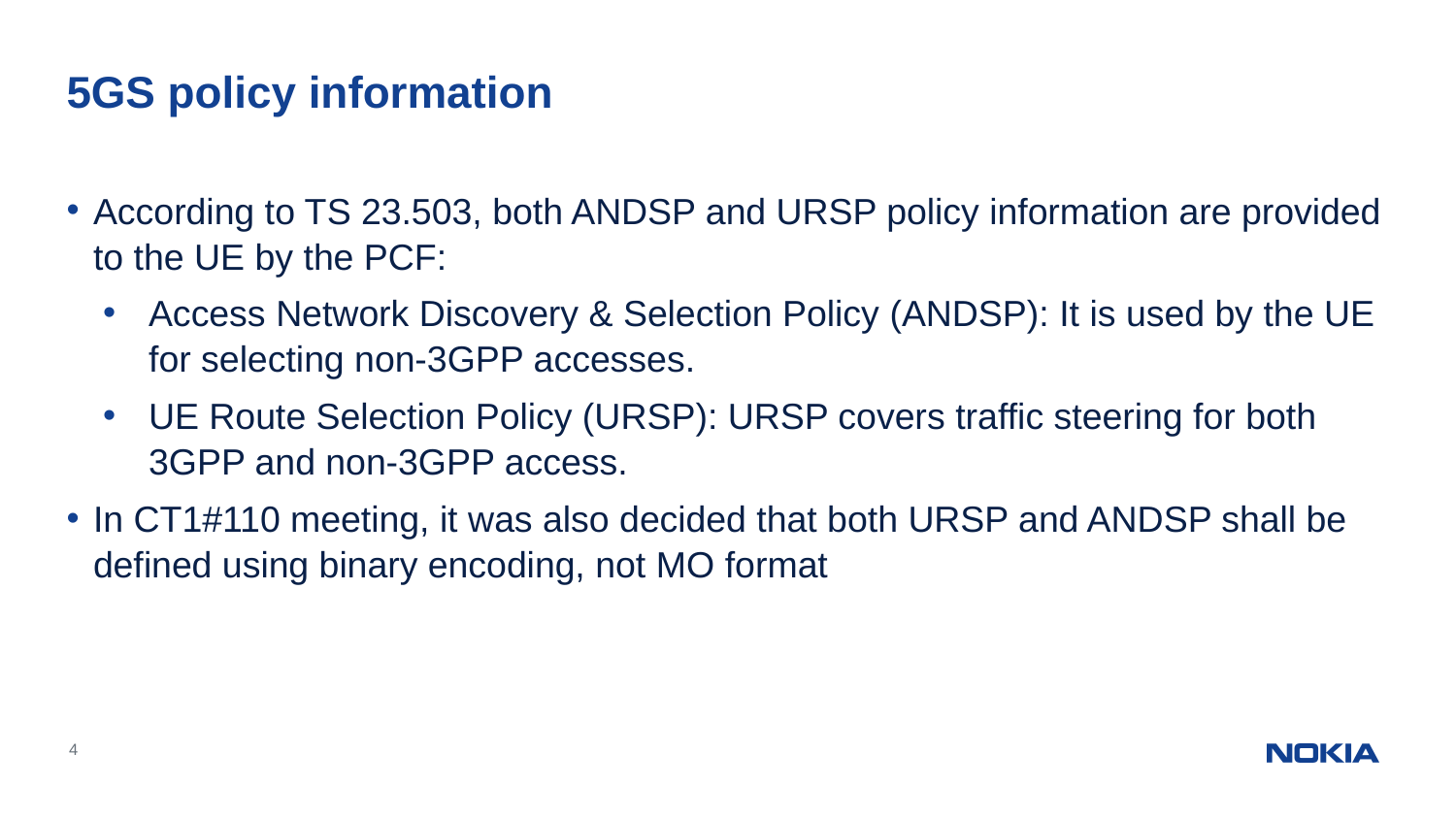

# 5GS policy information
According to TS 23.503, both ANDSP and URSP policy information are provided to the UE by the PCF:
Access Network Discovery & Selection Policy (ANDSP): It is used by the UE for selecting non-3GPP accesses.
UE Route Selection Policy (URSP): URSP covers traffic steering for both 3GPP and non-3GPP access.
In CT1#110 meeting, it was also decided that both URSP and ANDSP shall be defined using binary encoding, not MO format

Nokia Internal Use